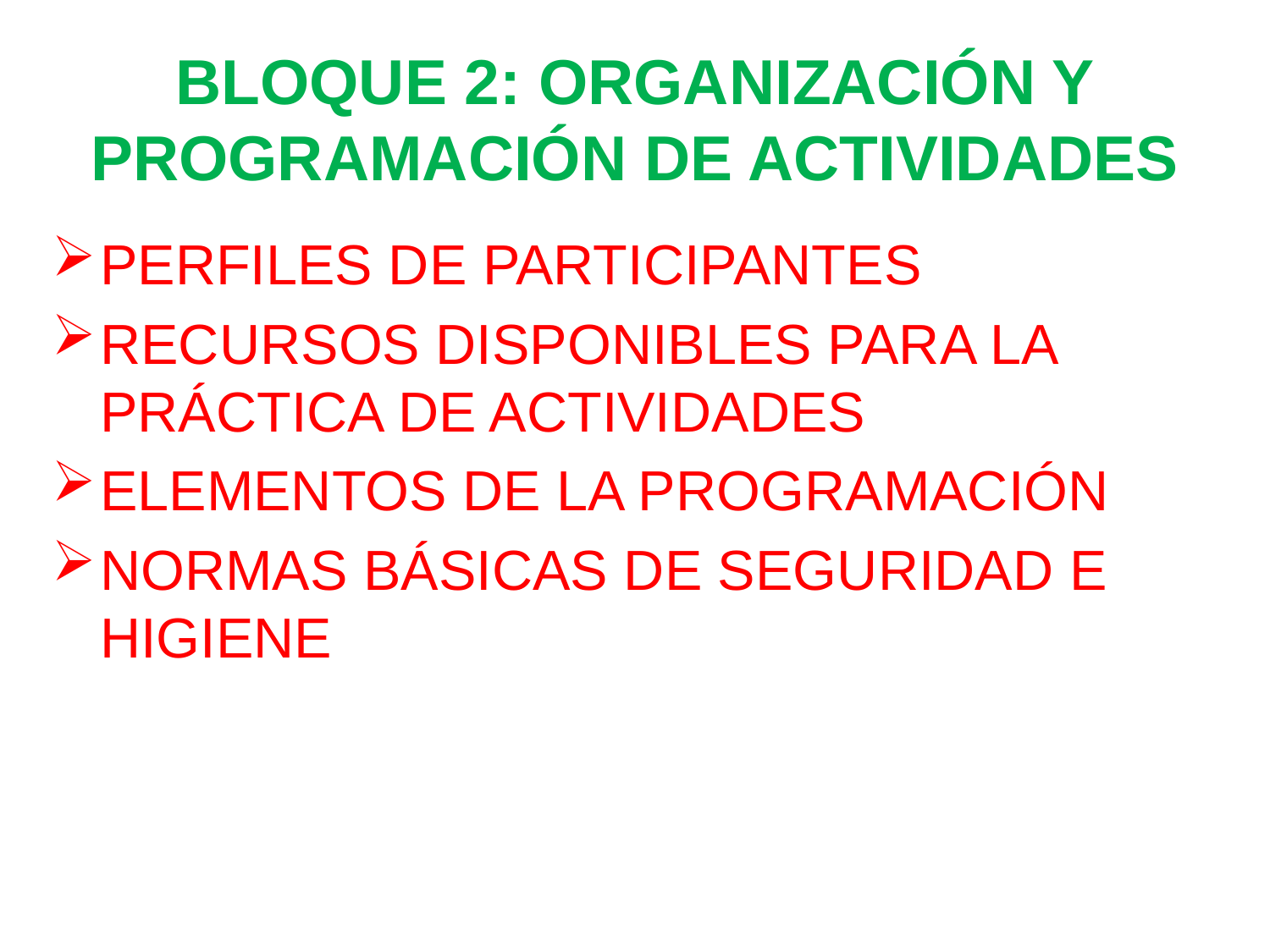

# BLOQUE 2: ORGANIZACIÓN Y PROGRAMACIÓN DE ACTIVIDADES
PERFILES DE PARTICIPANTES
RECURSOS DISPONIBLES PARA LA PRÁCTICA DE ACTIVIDADES
ELEMENTOS DE LA PROGRAMACIÓN
NORMAS BÁSICAS DE SEGURIDAD E HIGIENE